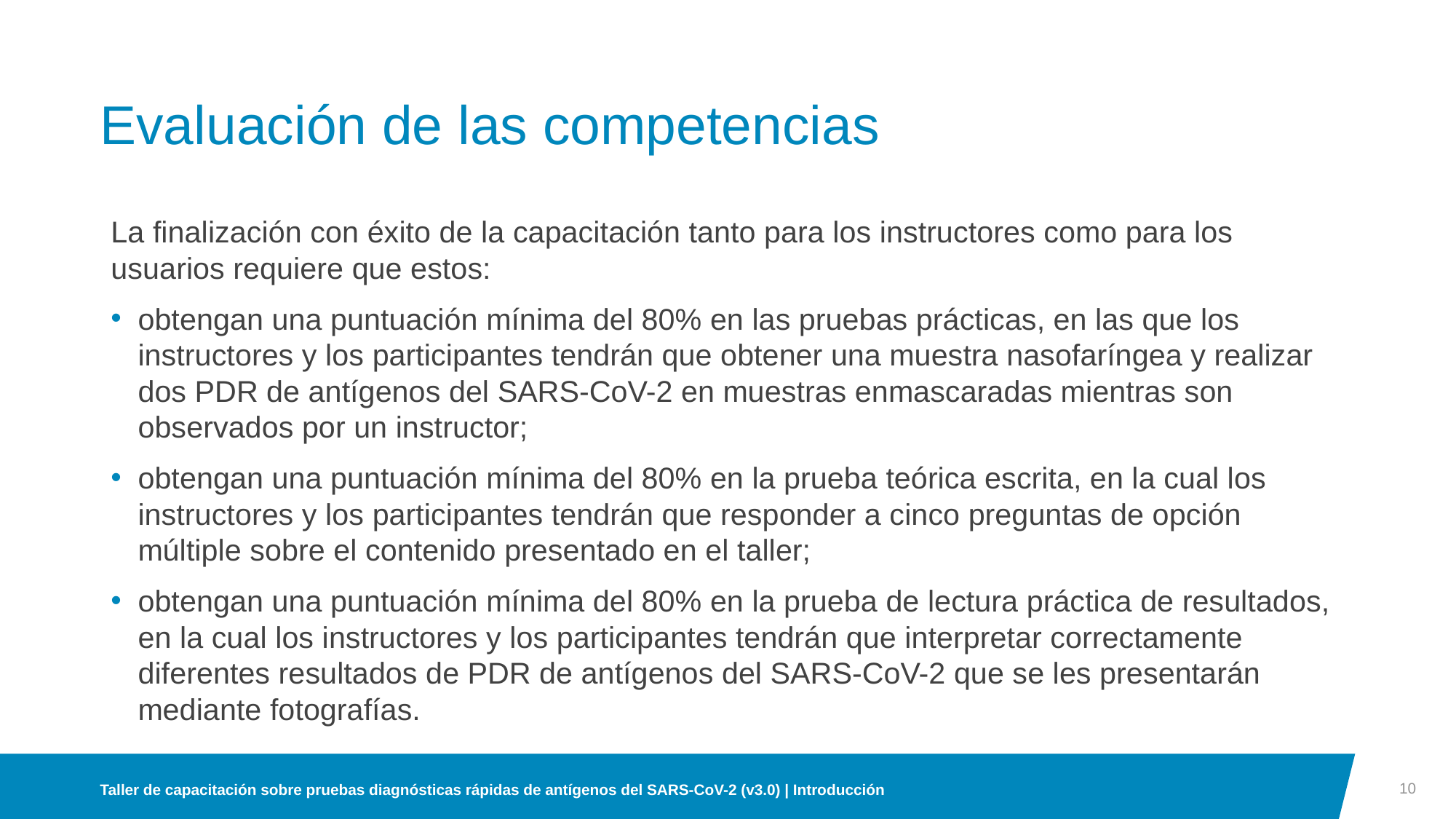

# Evaluación de las competencias
La finalización con éxito de la capacitación tanto para los instructores como para los usuarios requiere que estos:
obtengan una puntuación mínima del 80% en las pruebas prácticas, en las que los instructores y los participantes tendrán que obtener una muestra nasofaríngea y realizar dos PDR de antígenos del SARS-CoV-2 en muestras enmascaradas mientras son observados por un instructor;
obtengan una puntuación mínima del 80% en la prueba teórica escrita, en la cual los instructores y los participantes tendrán que responder a cinco preguntas de opción múltiple sobre el contenido presentado en el taller;
obtengan una puntuación mínima del 80% en la prueba de lectura práctica de resultados, en la cual los instructores y los participantes tendrán que interpretar correctamente diferentes resultados de PDR de antígenos del SARS-CoV-2 que se les presentarán mediante fotografías.

10
Taller de capacitación sobre pruebas diagnósticas rápidas de antígenos del SARS-CoV-2 (v3.0) | Introducción